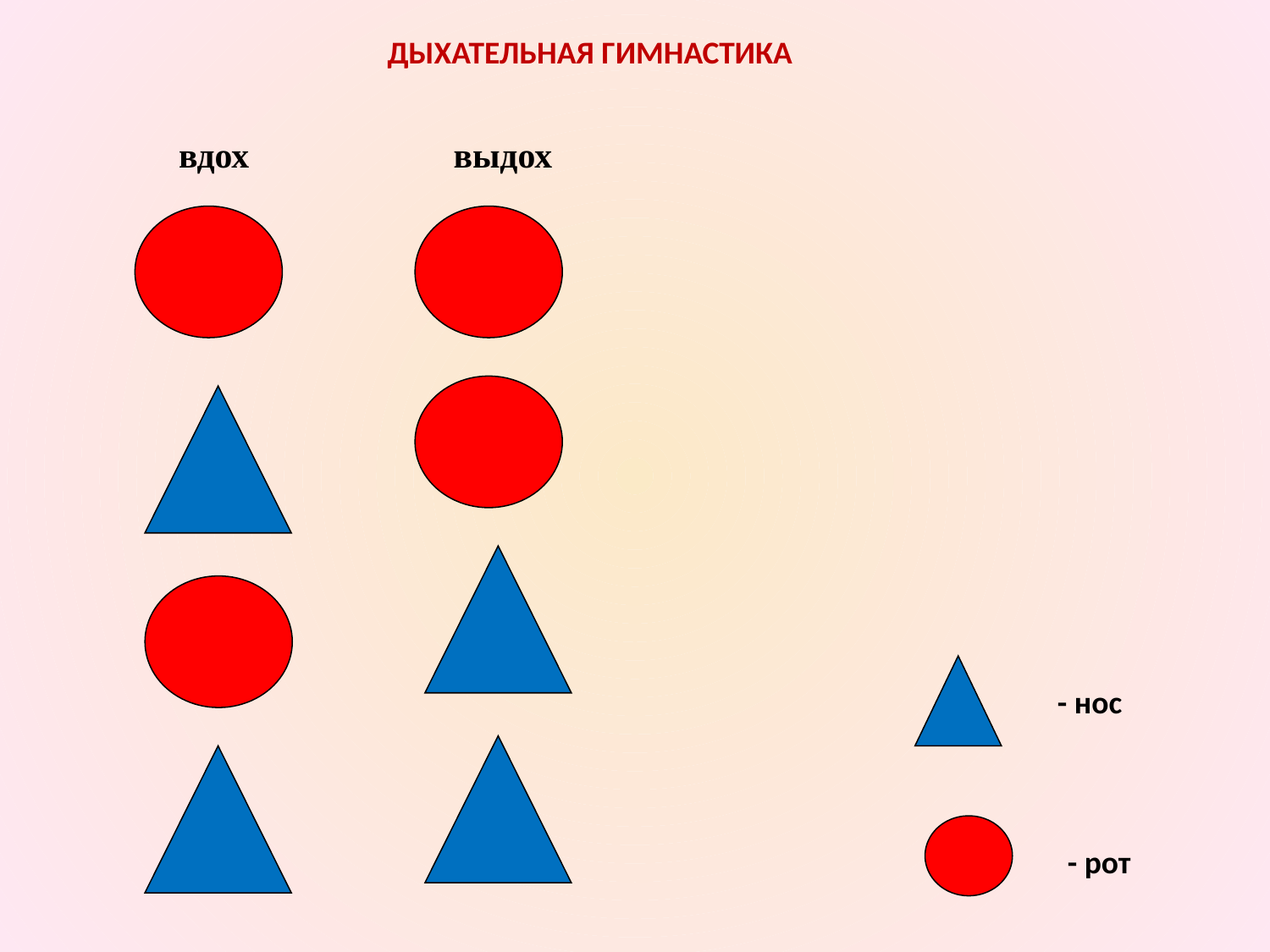

ДЫХАТЕЛЬНАЯ ГИМНАСТИКА
    вдох                       выдох

- нос

- рот